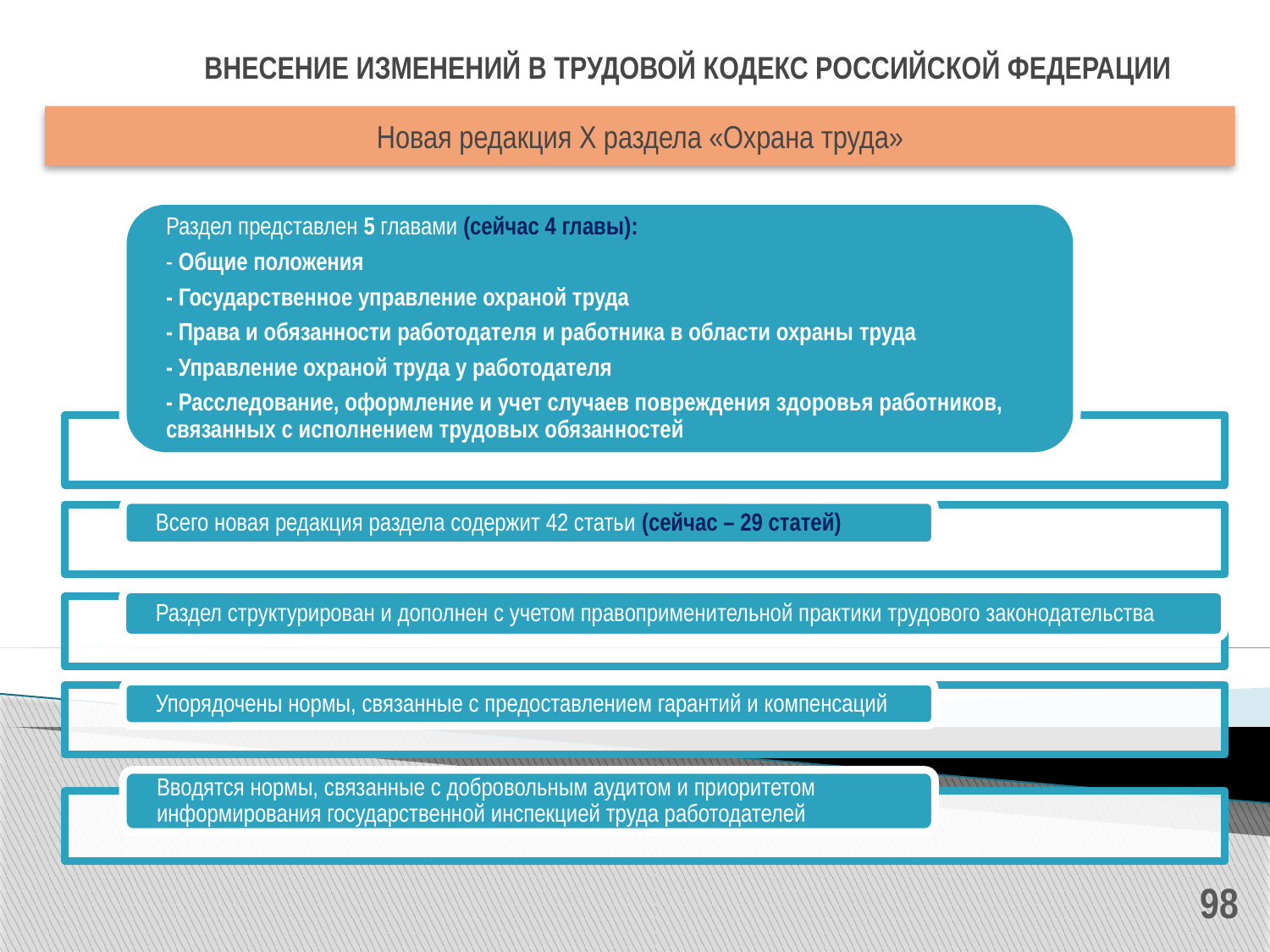

# ВНЕСЕНИЕ ИЗМЕНЕНИЙ В ТРУДОВОЙ КОДЕКС РОССИЙСКОЙ ФЕДЕРАЦИИ
Новая редакция Х раздела «Охрана труда»
Раздел представлен 5 главами (сейчас 4 главы):
- Общие положения
- Государственное управление охраной труда
- Права и обязанности работодателя и работника в области охраны труда
- Управление охраной труда у работодателя
- Расследование, оформление и учет случаев повреждения здоровья работников, связанных с исполнением трудовых обязанностей
Всего новая редакция раздела содержит 42 статьи (сейчас – 29 статей)
Раздел структурирован и дополнен с учетом правоприменительной практики трудового законодательства
Упорядочены нормы, связанные с предоставлением гарантий и компенсаций
Вводятся нормы, связанные с добровольным аудитом и приоритетом информирования государственной инспекцией труда работодателей
98